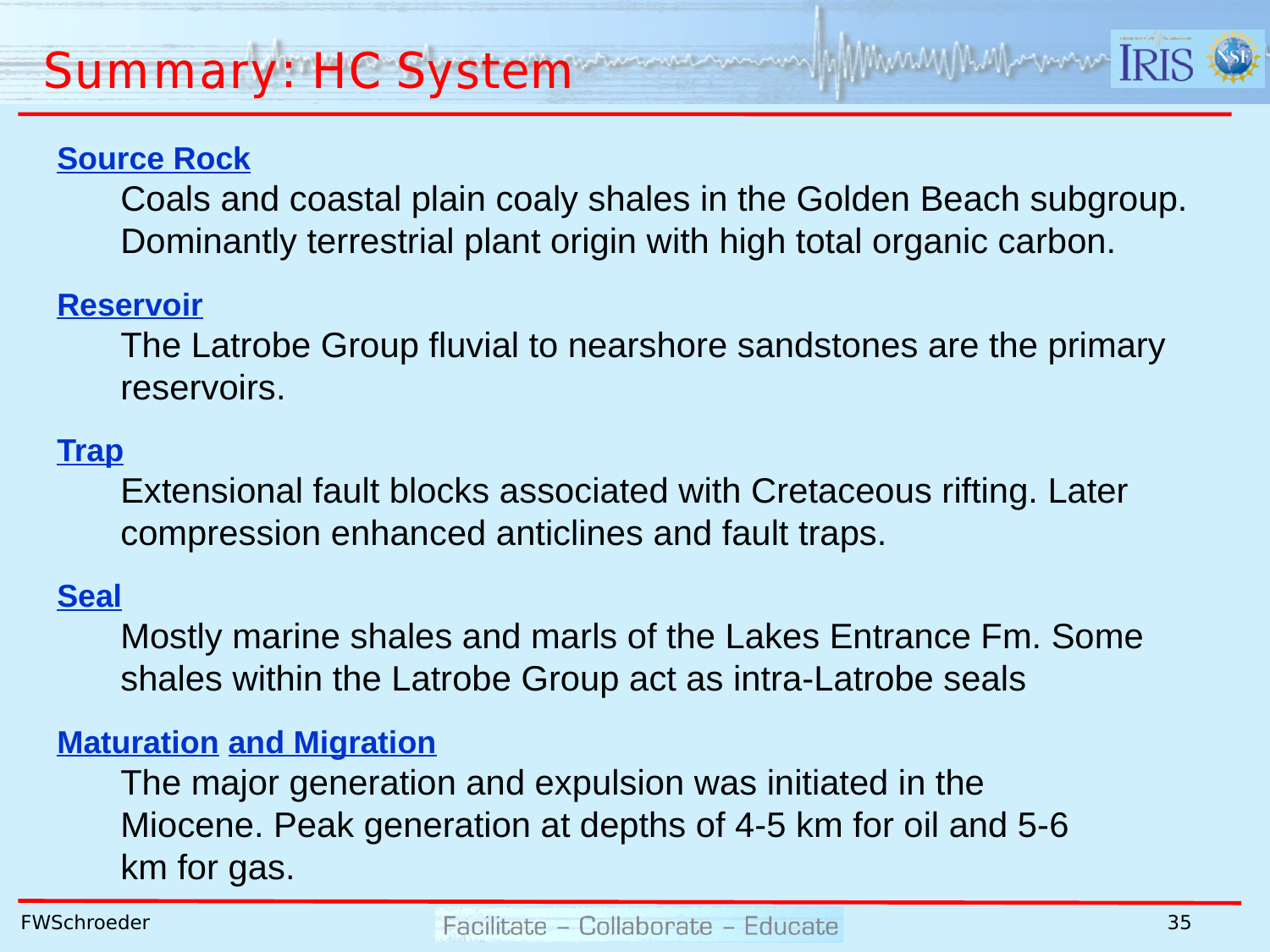

# Summary: HC System
Source Rock
Coals and coastal plain coaly shales in the Golden Beach subgroup.  Dominantly terrestrial plant origin with high total organic carbon.
Reservoir
The Latrobe Group fluvial to nearshore sandstones are the primary reservoirs.
Trap
Extensional fault blocks associated with Cretaceous rifting. Later compression enhanced anticlines and fault traps.
Seal
Mostly marine shales and marls of the Lakes Entrance Fm. Some shales within the Latrobe Group act as intra-Latrobe seals
Maturation and Migration
The major generation and expulsion was initiated in the Miocene. Peak generation at depths of 4-5 km for oil and 5-6 km for gas.